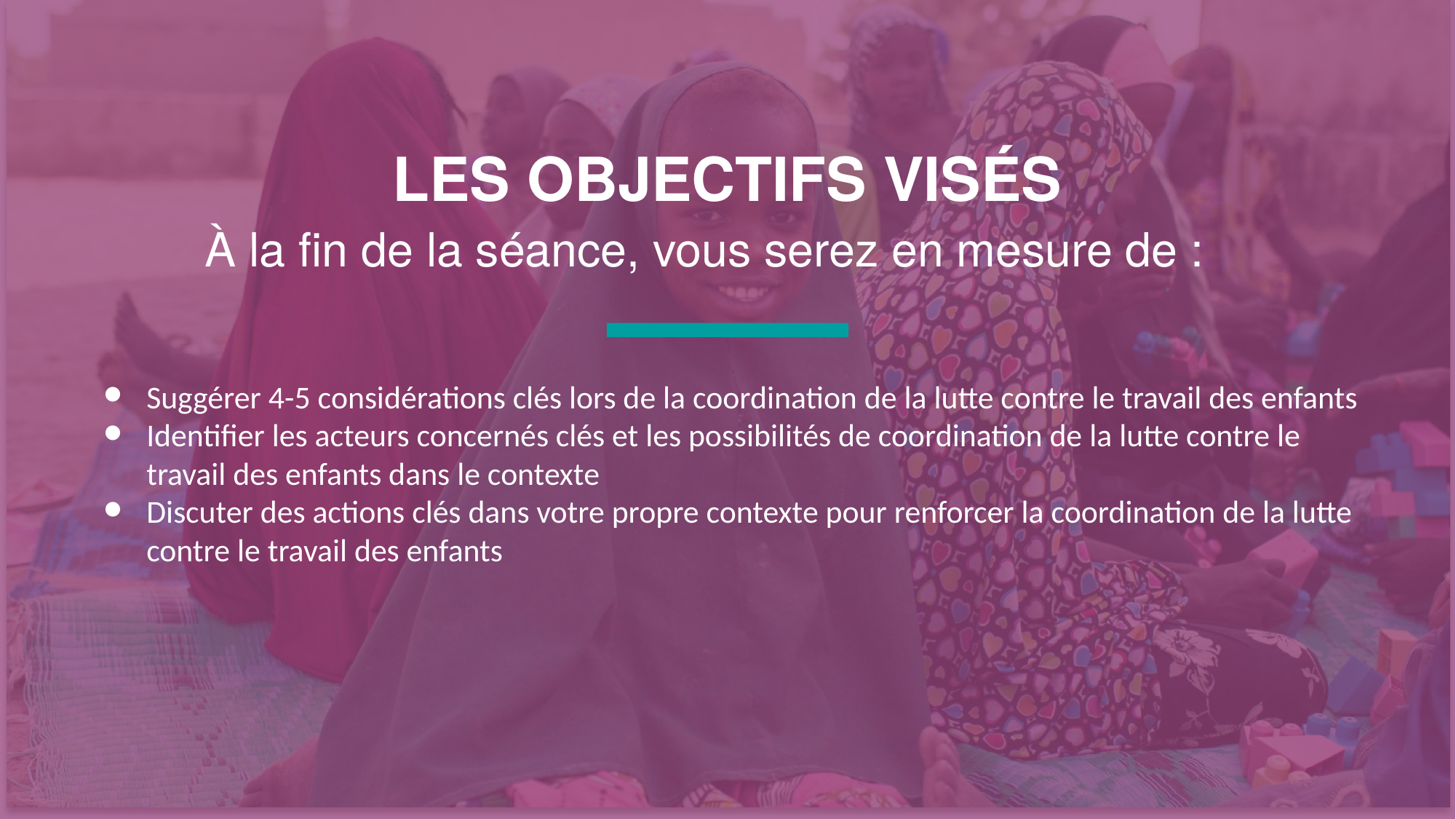

LES OBJECTIFS VISÉS
À la fin de la séance, vous serez en mesure de :
Suggérer 4-5 considérations clés lors de la coordination de la lutte contre le travail des enfants
Identifier les acteurs concernés clés et les possibilités de coordination de la lutte contre le travail des enfants dans le contexte
Discuter des actions clés dans votre propre contexte pour renforcer la coordination de la lutte contre le travail des enfants